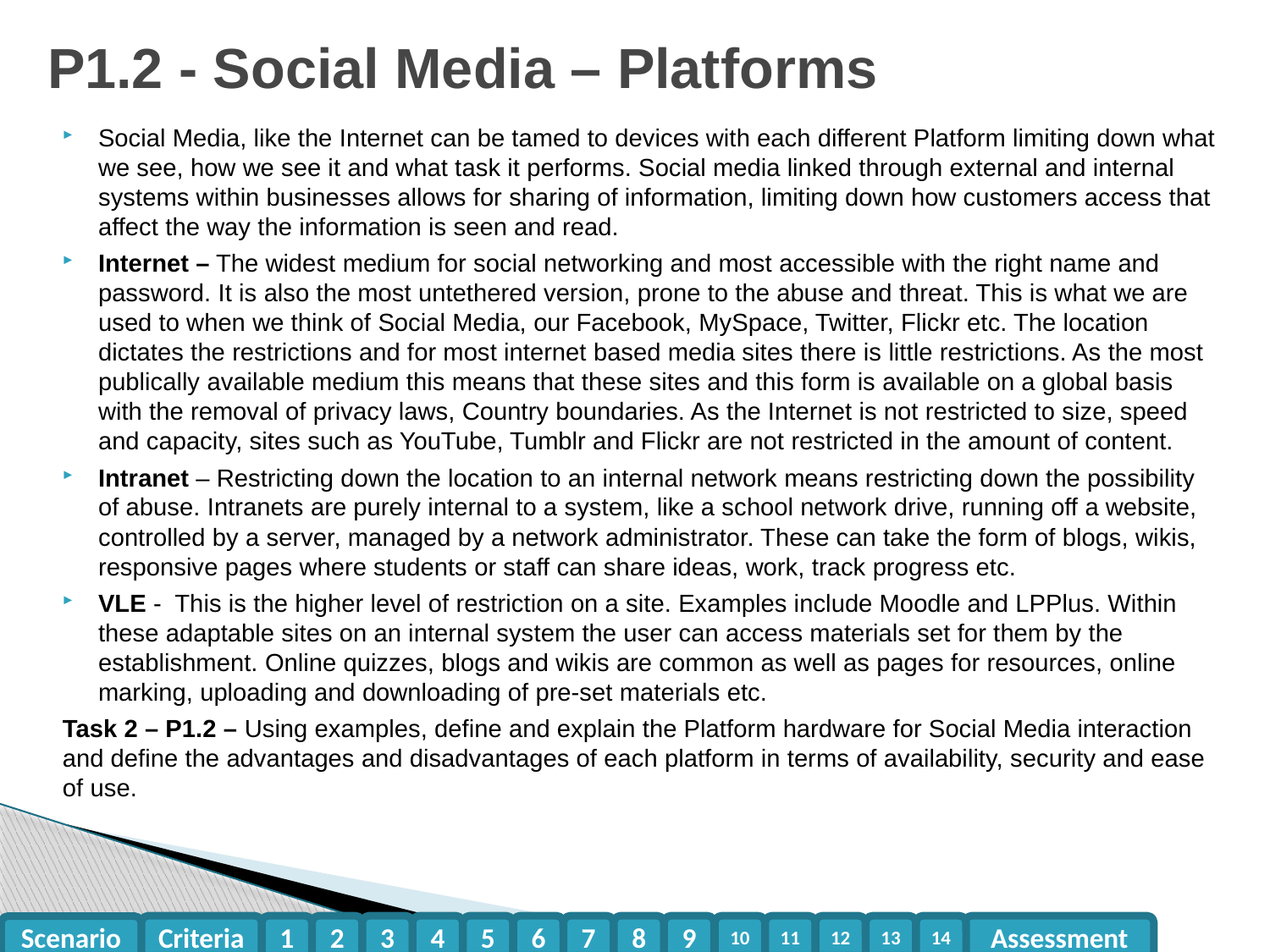

# P1.2 - Social Media – Platforms
Social Media, like the Internet can be tamed to devices with each different Platform limiting down what we see, how we see it and what task it performs. Social media linked through external and internal systems within businesses allows for sharing of information, limiting down how customers access that affect the way the information is seen and read.
Internet – The widest medium for social networking and most accessible with the right name and password. It is also the most untethered version, prone to the abuse and threat. This is what we are used to when we think of Social Media, our Facebook, MySpace, Twitter, Flickr etc. The location dictates the restrictions and for most internet based media sites there is little restrictions. As the most publically available medium this means that these sites and this form is available on a global basis with the removal of privacy laws, Country boundaries. As the Internet is not restricted to size, speed and capacity, sites such as YouTube, Tumblr and Flickr are not restricted in the amount of content.
Intranet – Restricting down the location to an internal network means restricting down the possibility of abuse. Intranets are purely internal to a system, like a school network drive, running off a website, controlled by a server, managed by a network administrator. These can take the form of blogs, wikis, responsive pages where students or staff can share ideas, work, track progress etc.
VLE -  This is the higher level of restriction on a site. Examples include Moodle and LPPlus. Within these adaptable sites on an internal system the user can access materials set for them by the establishment. Online quizzes, blogs and wikis are common as well as pages for resources, online marking, uploading and downloading of pre-set materials etc.
Task 2 – P1.2 – Using examples, define and explain the Platform hardware for Social Media interaction and define the advantages and disadvantages of each platform in terms of availability, security and ease of use.